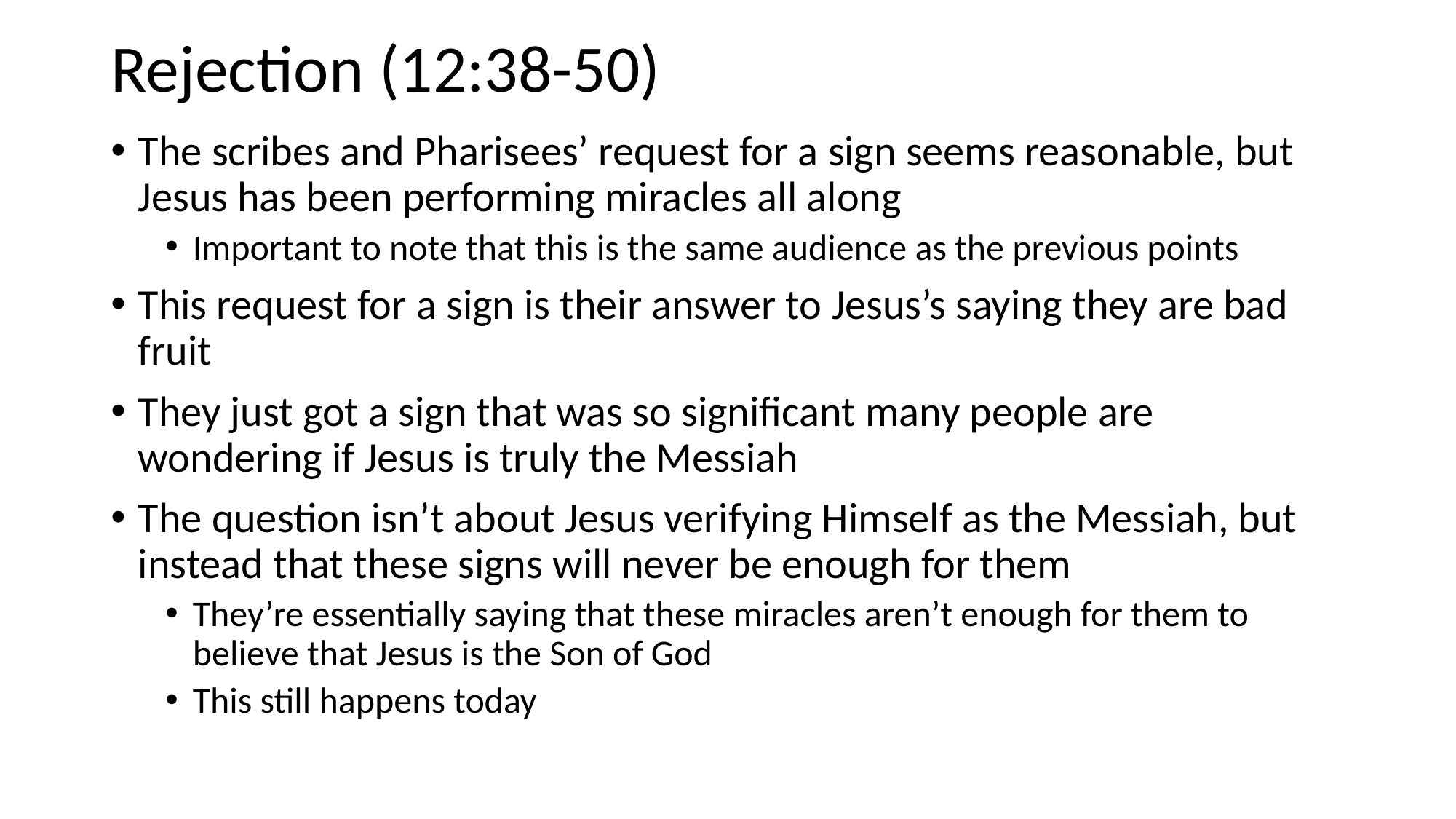

# Rejection (12:38-50)
The scribes and Pharisees’ request for a sign seems reasonable, but Jesus has been performing miracles all along
Important to note that this is the same audience as the previous points
This request for a sign is their answer to Jesus’s saying they are bad fruit
They just got a sign that was so significant many people are wondering if Jesus is truly the Messiah
The question isn’t about Jesus verifying Himself as the Messiah, but instead that these signs will never be enough for them
They’re essentially saying that these miracles aren’t enough for them to believe that Jesus is the Son of God
This still happens today